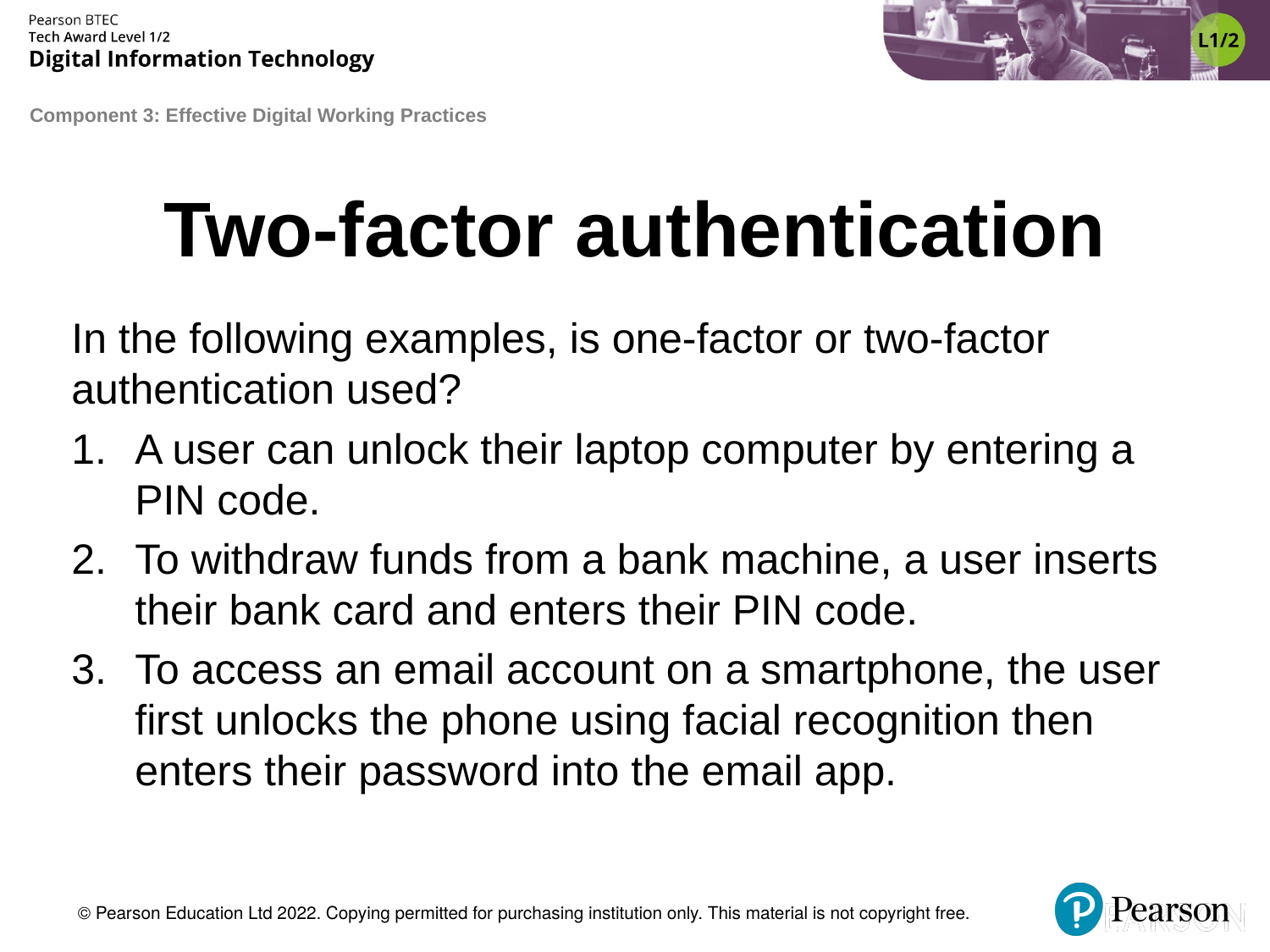

# Two-factor authentication
In the following examples, is one-factor or two-factor authentication used?
A user can unlock their laptop computer by entering a PIN code.
To withdraw funds from a bank machine, a user inserts their bank card and enters their PIN code.
To access an email account on a smartphone, the user first unlocks the phone using facial recognition then enters their password into the email app.
© Pearson Education Ltd 2022. Copying permitted for purchasing institution only. This material is not copyright free.